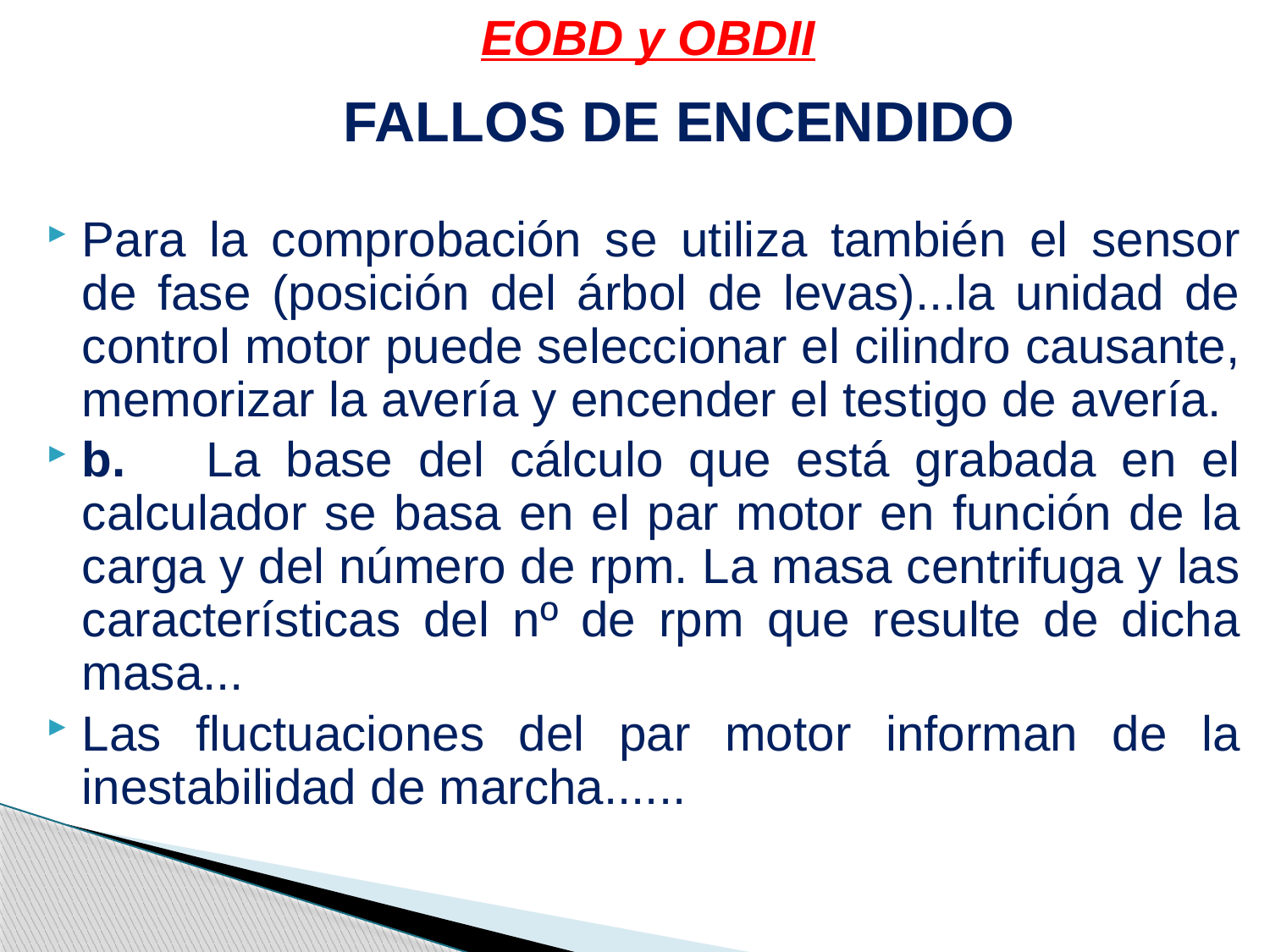

EOBD y OBDII
FALLOS DE ENCENDIDO
Para la comprobación se utiliza también el sensor de fase (posición del árbol de levas)...la unidad de control motor puede seleccionar el cilindro causante, memorizar la avería y encender el testigo de avería.
b.     La base del cálculo que está grabada en el calculador se basa en el par motor en función de la carga y del número de rpm. La masa centrifuga y las características del nº de rpm que resulte de dicha masa...
Las fluctuaciones del par motor informan de la inestabilidad de marcha......